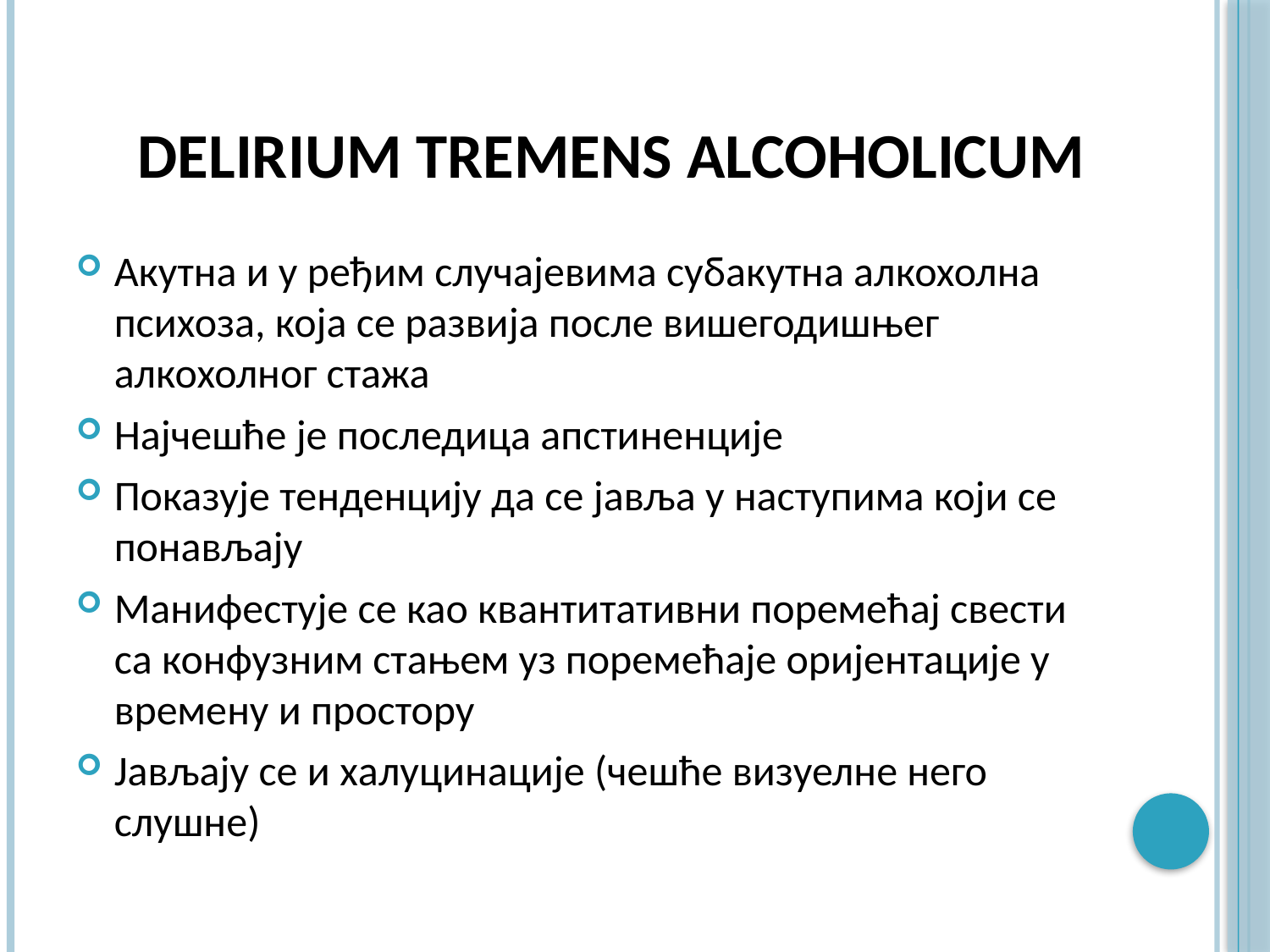

# Delirium tremens alcoholicum
Акутна и у ређим случајевима субакутна алкохолна психоза, која се развија после вишегодишњег алкохолног стажа
Најчешће је последица апстиненције
Показује тенденцију да се јавља у наступима који се понављају
Манифестује се као квантитативни поремећај свести са конфузним стањем уз поремећаје оријентације у времену и простору
Јављају се и халуцинације (чешће визуелне него слушне)